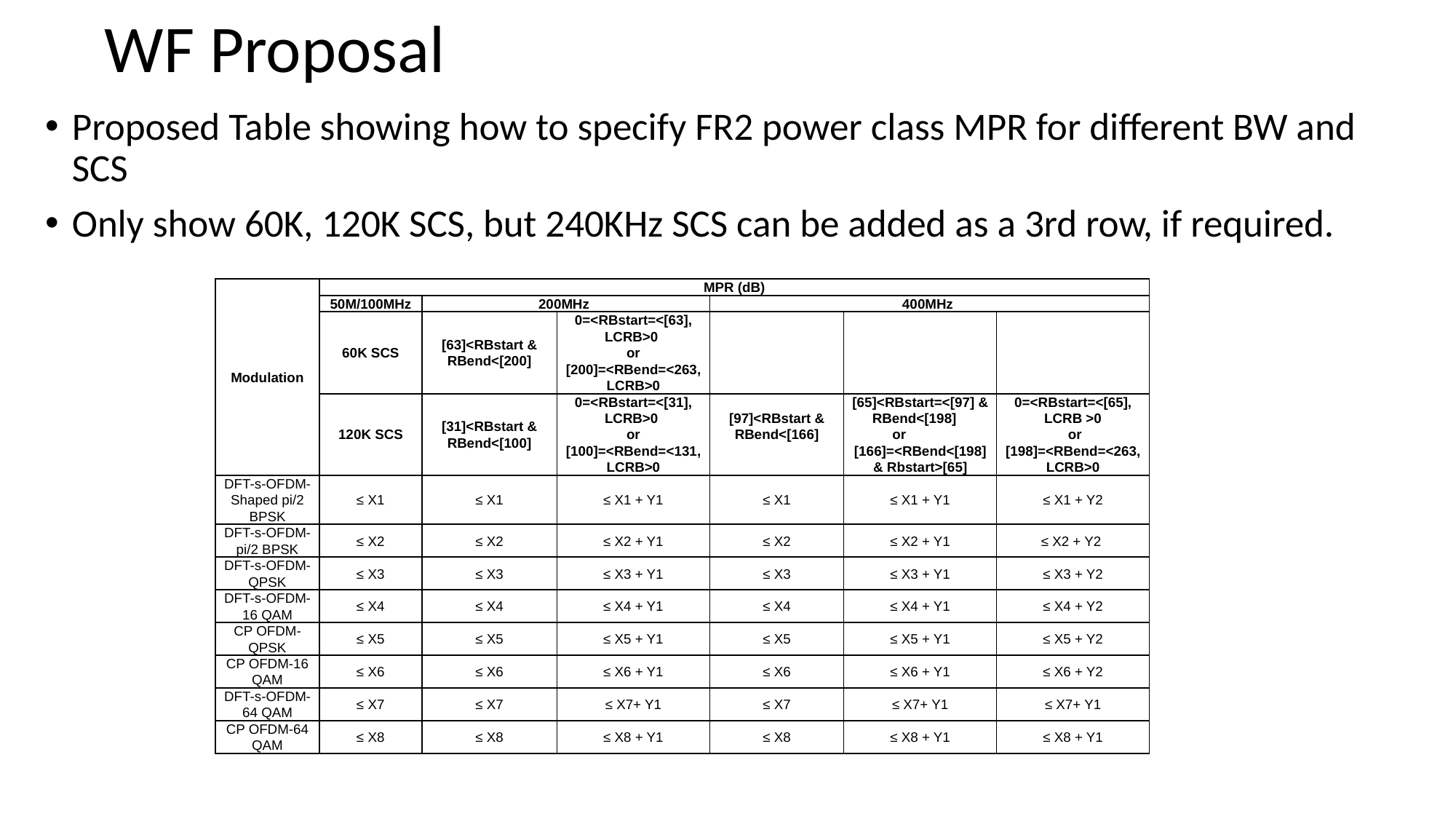

# WF Proposal
Proposed Table showing how to specify FR2 power class MPR for different BW and SCS
Only show 60K, 120K SCS, but 240KHz SCS can be added as a 3rd row, if required.

| Modulation | MPR (dB) |  |  |  |  |  |
| --- | --- | --- | --- | --- | --- | --- |
|  | 50M/100MHz | 200MHz |  | 400MHz |  |  |
|  | 60K SCS | [63]<RBstart & RBend<[200] | 0=<RBstart=<[63], LCRB>0 or [200]=<RBend=<263, LCRB>0 |  |  |  |
|  | 120K SCS | [31]<RBstart & RBend<[100] | 0=<RBstart=<[31], LCRB>0 or [100]=<RBend=<131, LCRB>0 | [97]<RBstart & RBend<[166] | [65]<RBstart=<[97] & RBend<[198] or [166]=<RBend<[198] & Rbstart>[65] | 0=<RBstart=<[65], LCRB >0 or [198]=<RBend=<263, LCRB>0 |
| DFT-s-OFDM-Shaped pi/2 BPSK | ≤ X1 | ≤ X1 | ≤ X1 + Y1 | ≤ X1 | ≤ X1 + Y1 | ≤ X1 + Y2 |
| DFT-s-OFDM-pi/2 BPSK | ≤ X2 | ≤ X2 | ≤ X2 + Y1 | ≤ X2 | ≤ X2 + Y1 | ≤ X2 + Y2 |
| DFT-s-OFDM-QPSK | ≤ X3 | ≤ X3 | ≤ X3 + Y1 | ≤ X3 | ≤ X3 + Y1 | ≤ X3 + Y2 |
| DFT-s-OFDM-16 QAM | ≤ X4 | ≤ X4 | ≤ X4 + Y1 | ≤ X4 | ≤ X4 + Y1 | ≤ X4 + Y2 |
| CP OFDM-QPSK | ≤ X5 | ≤ X5 | ≤ X5 + Y1 | ≤ X5 | ≤ X5 + Y1 | ≤ X5 + Y2 |
| CP OFDM-16 QAM | ≤ X6 | ≤ X6 | ≤ X6 + Y1 | ≤ X6 | ≤ X6 + Y1 | ≤ X6 + Y2 |
| DFT-s-OFDM-64 QAM | ≤ X7 | ≤ X7 | ≤ X7+ Y1 | ≤ X7 | ≤ X7+ Y1 | ≤ X7+ Y1 |
| CP OFDM-64 QAM | ≤ X8 | ≤ X8 | ≤ X8 + Y1 | ≤ X8 | ≤ X8 + Y1 | ≤ X8 + Y1 |